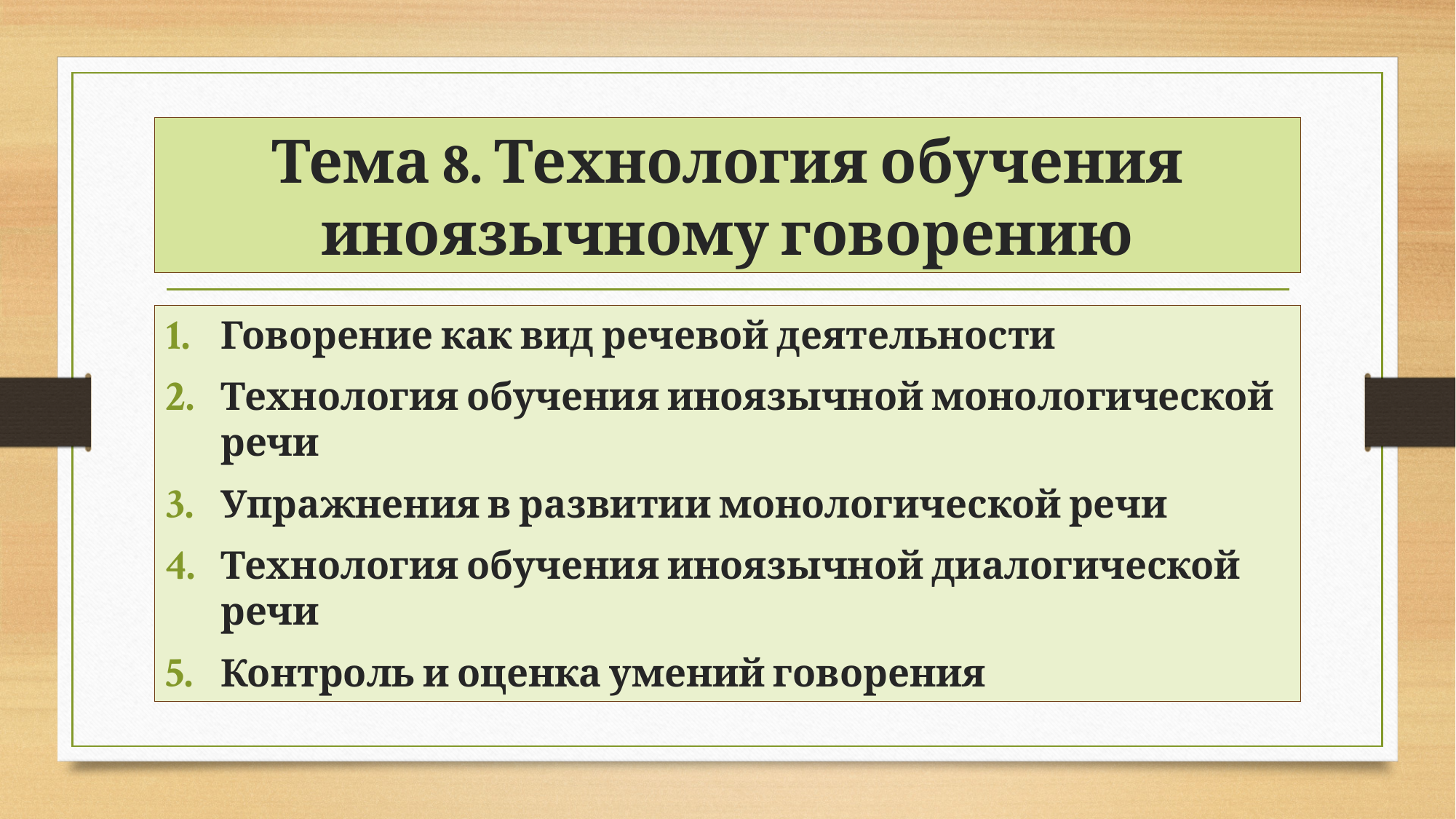

# Тема 8. Технология обучения иноязычному говорению
Говорение как вид речевой деятельности
Технология обучения иноязычной монологической речи
Упражнения в развитии монологической речи
Технология обучения иноязычной диалогической речи
Контроль и оценка умений говорения